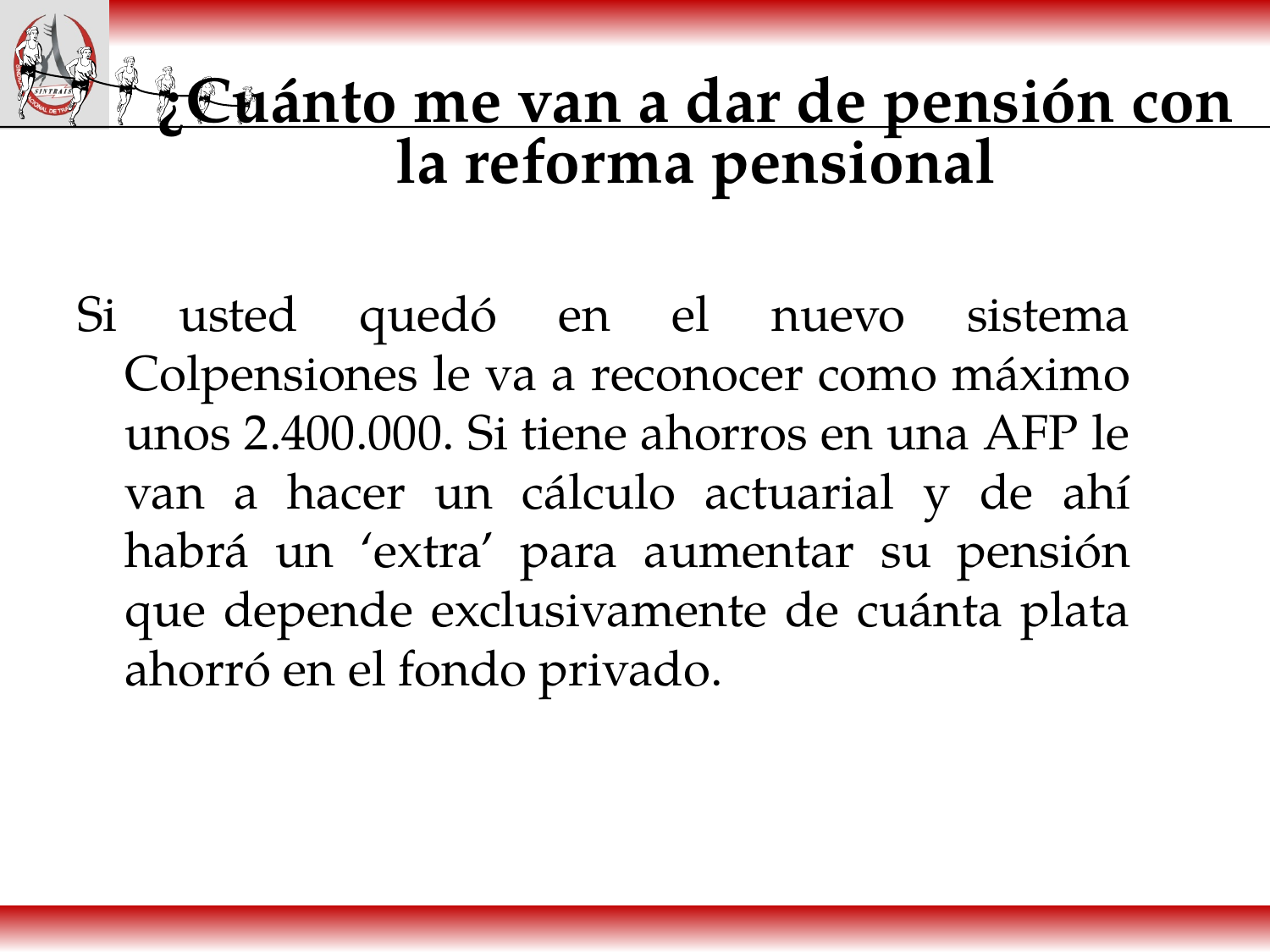

# ¿Cuánto me van a dar de pensión con la reforma pensional

Si usted quedó en el nuevo sistema Colpensiones le va a reconocer como máximo unos 2.400.000. Si tiene ahorros en una AFP le van a hacer un cálculo actuarial y de ahí habrá un ‘extra’ para aumentar su pensión que depende exclusivamente de cuánta plata ahorró en el fondo privado.